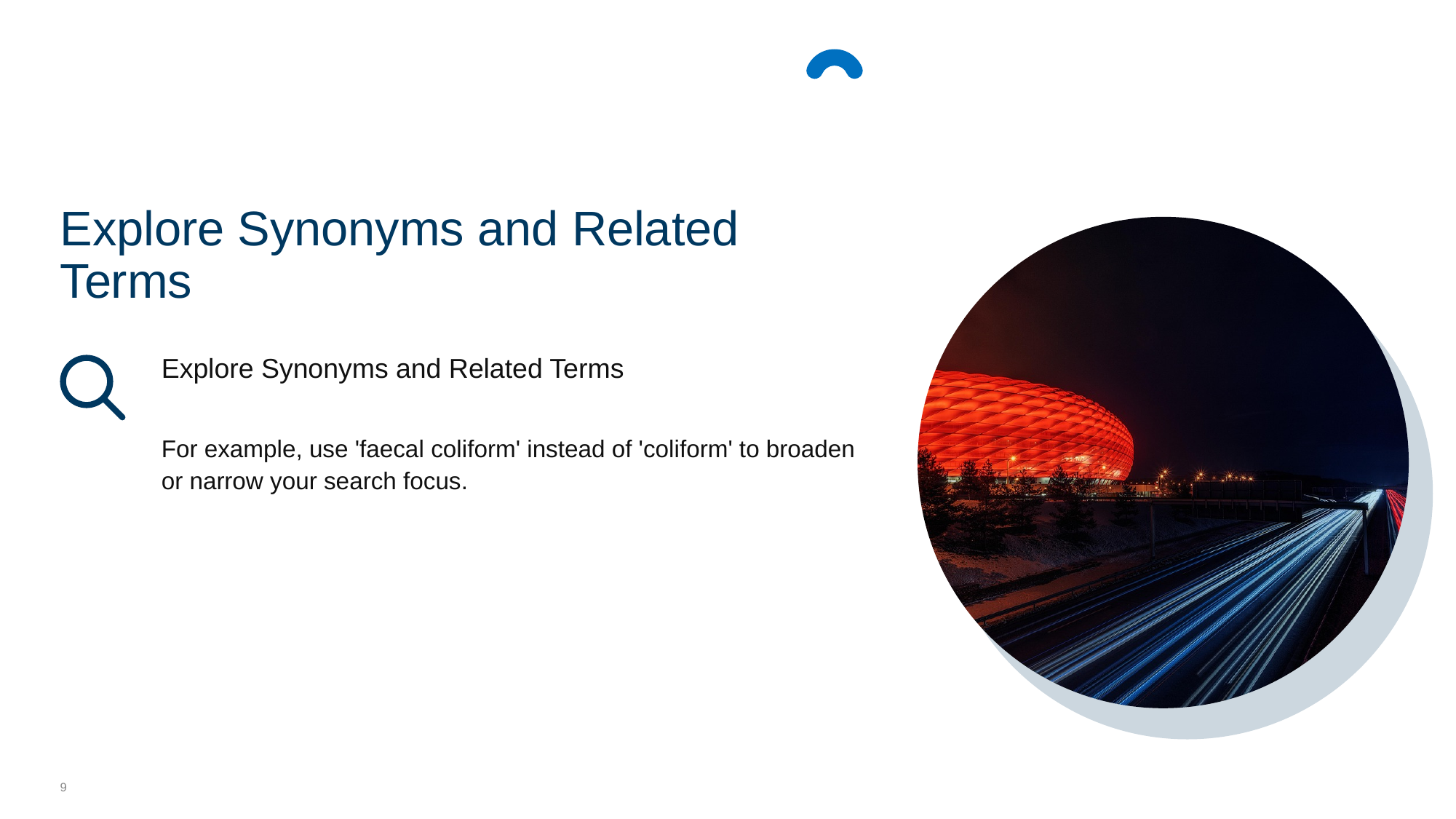

Explore Synonyms and Related Terms

Explore Synonyms and Related Terms

For example, use 'faecal coliform' instead of 'coliform' to broaden or narrow your search focus.
9